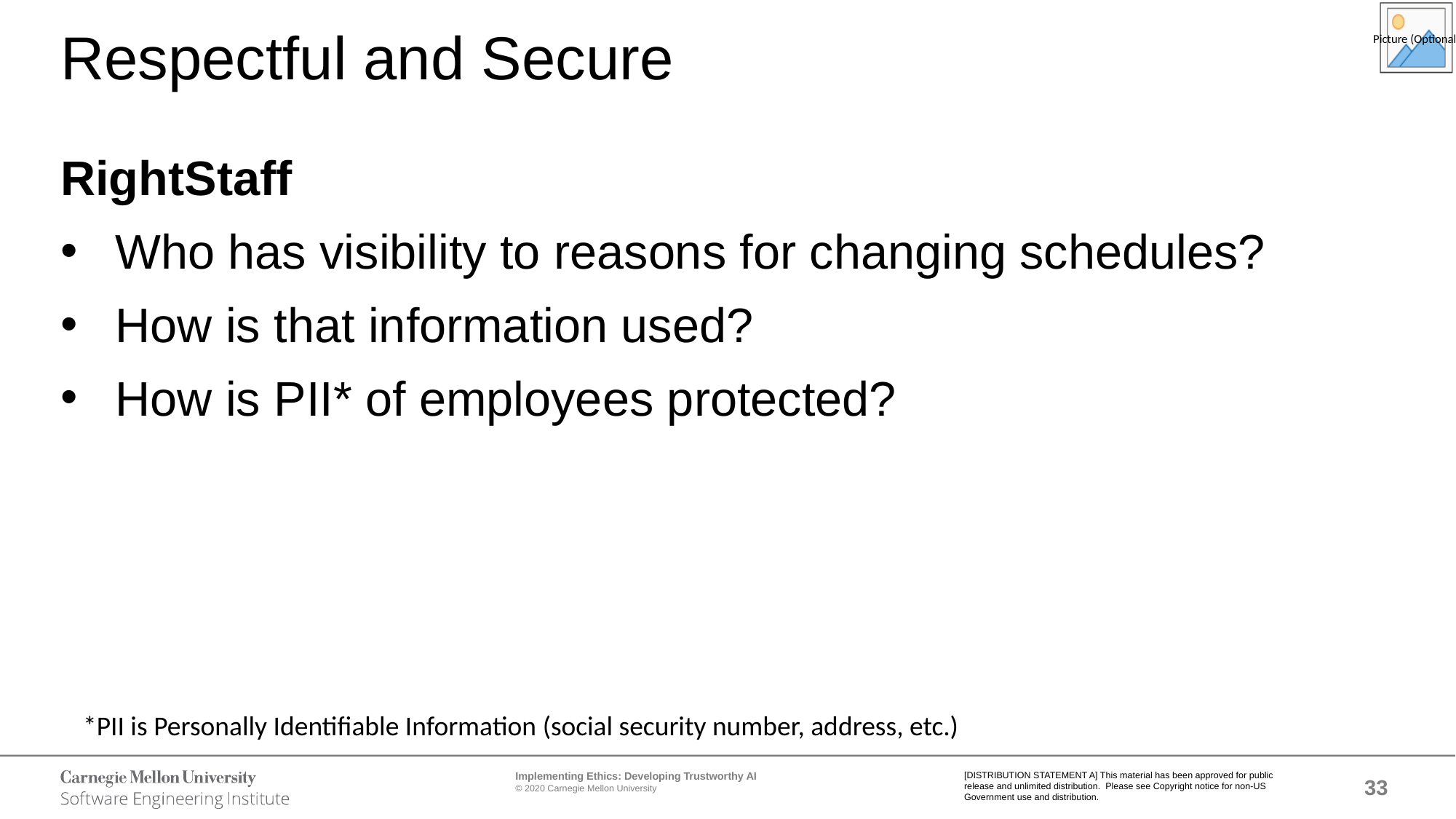

# Respectful and Secure
RightStaff
Who has visibility to reasons for changing schedules?
How is that information used?
How is PII* of employees protected?

*PII is Personally Identifiable Information (social security number, address, etc.)